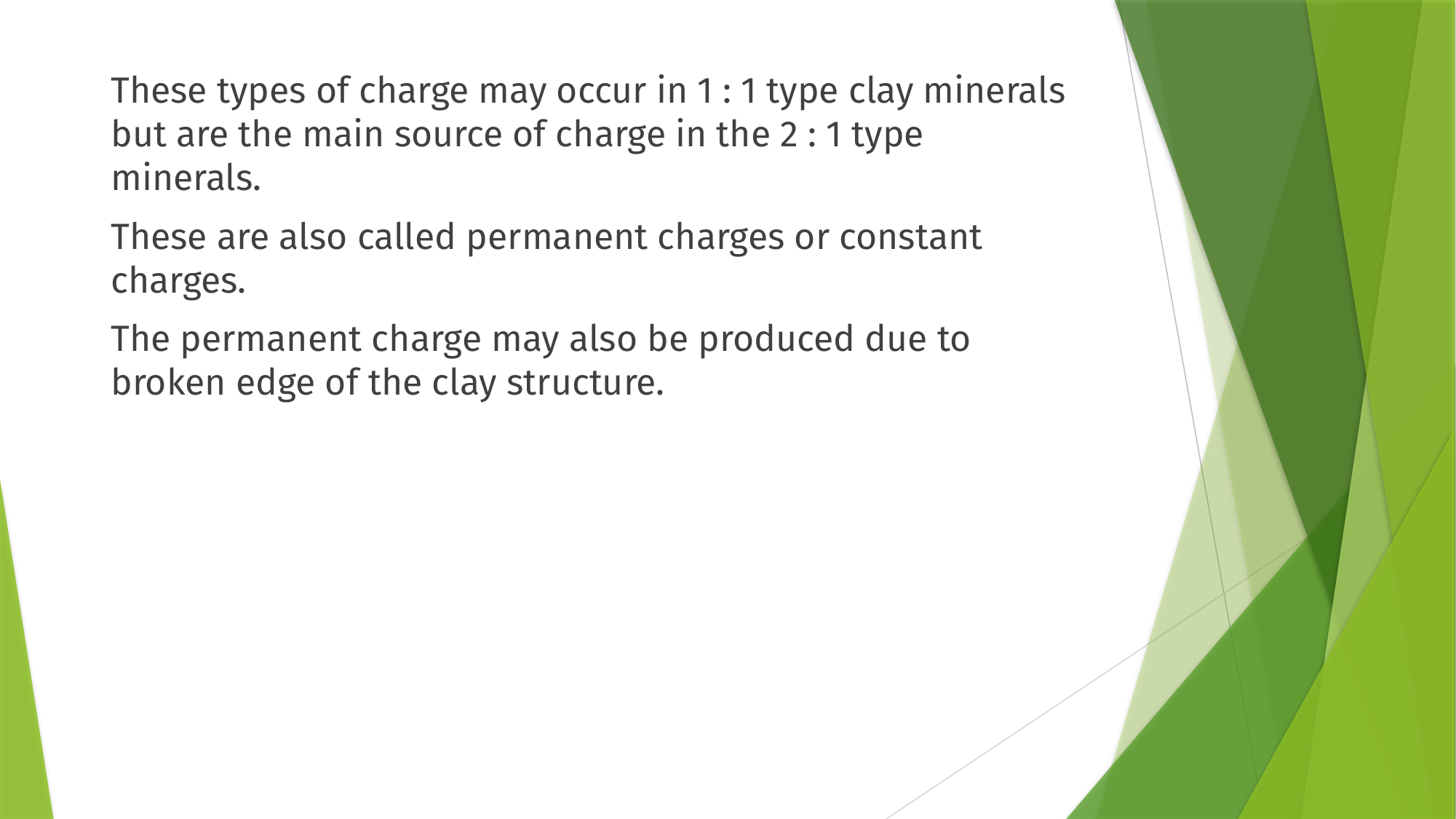

These types of charge may occur in 1 : 1 type clay minerals but are the main source of charge in the 2 : 1 type minerals.
These are also called permanent charges or constant charges.
The permanent charge may also be produced due to broken edge of the clay structure.